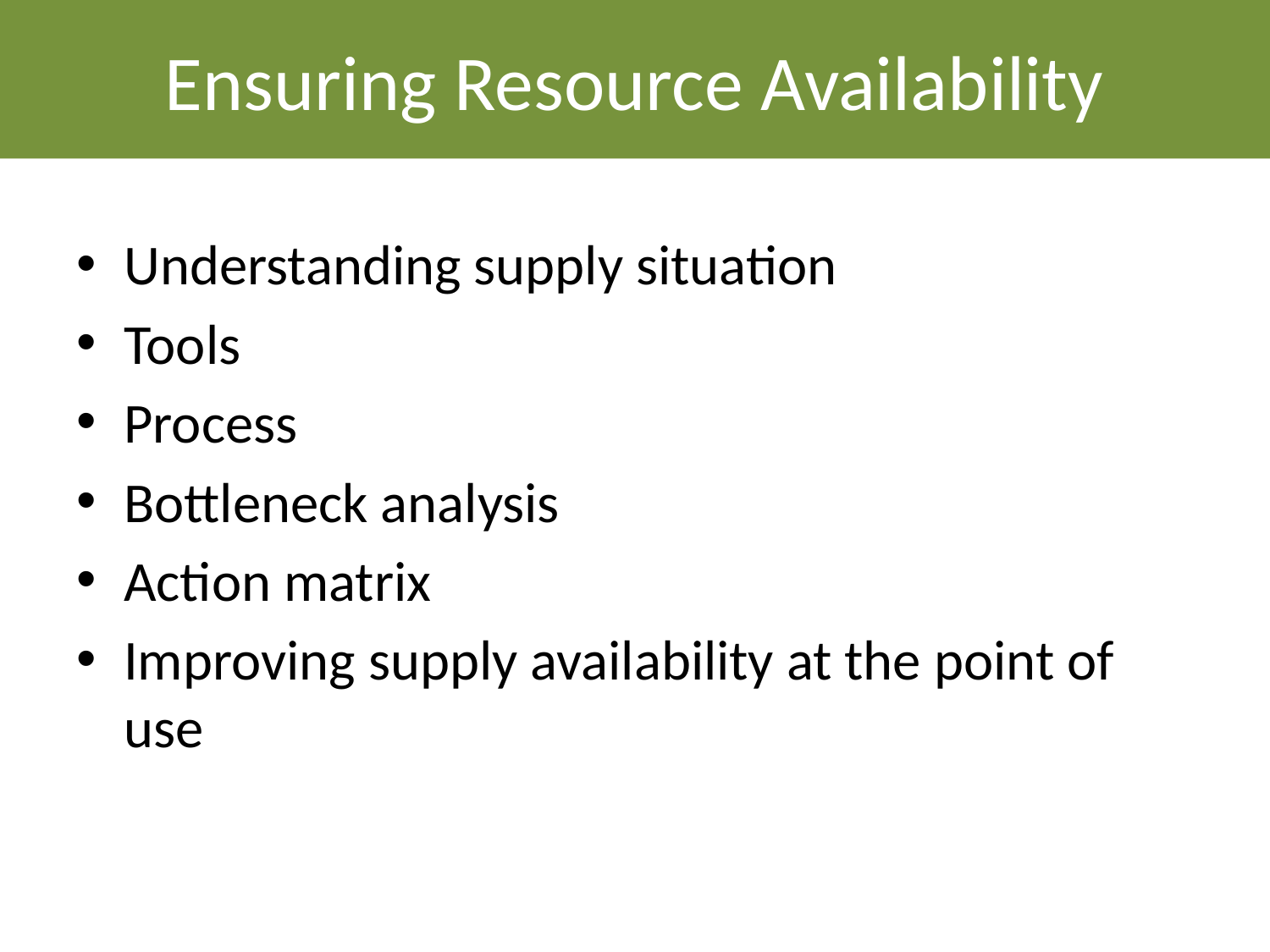

# Ensuring Resource Availability
Understanding supply situation
Tools
Process
Bottleneck analysis
Action matrix
Improving supply availability at the point of use